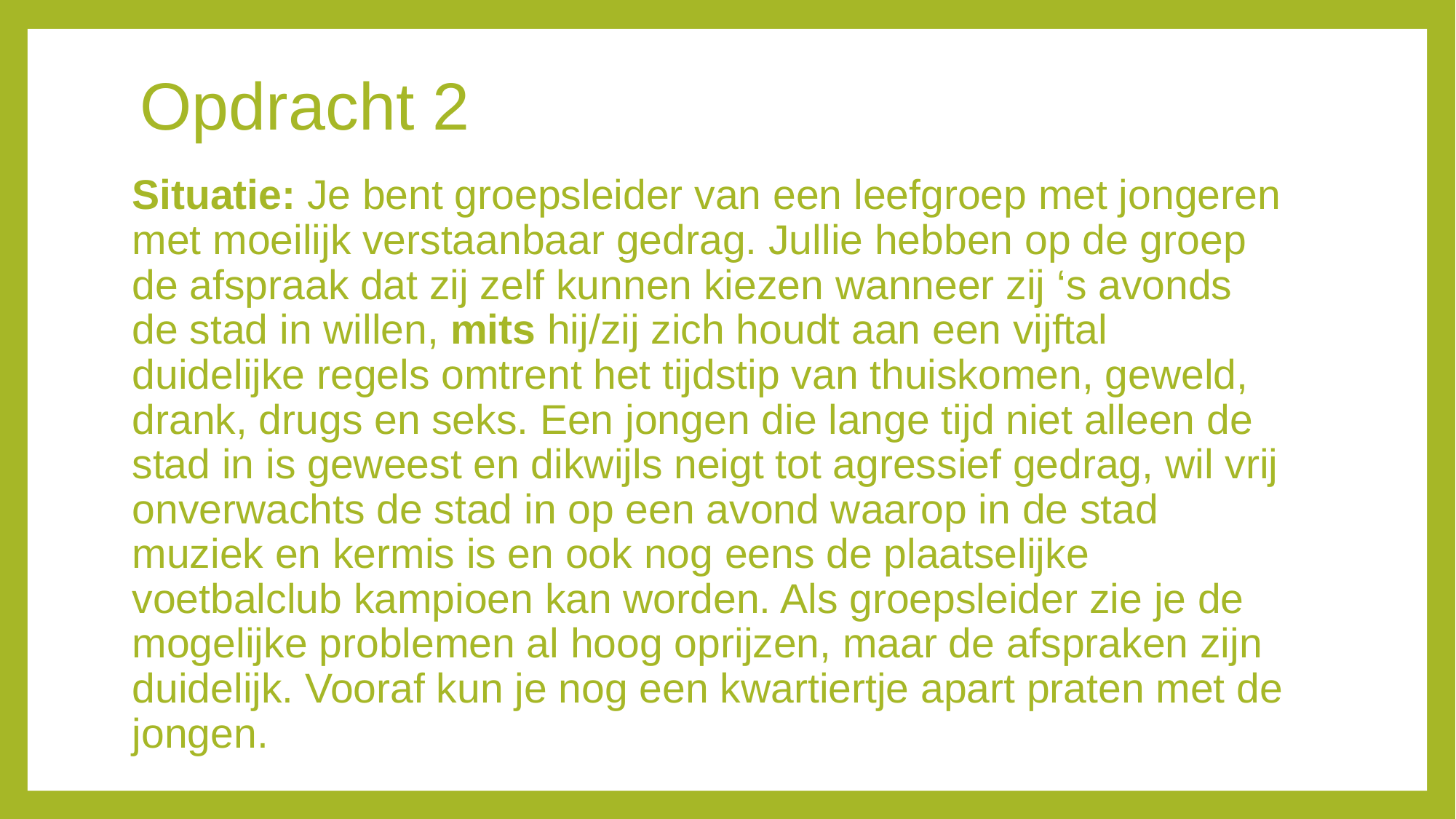

# Opdracht 2
Situatie: Je bent groepsleider van een leefgroep met jongeren met moeilijk verstaanbaar gedrag. Jullie hebben op de groep de afspraak dat zij zelf kunnen kiezen wanneer zij ‘s avonds de stad in willen, mits hij/zij zich houdt aan een vijftal duidelijke regels omtrent het tijdstip van thuiskomen, geweld, drank, drugs en seks. Een jongen die lange tijd niet alleen de stad in is geweest en dikwijls neigt tot agressief gedrag, wil vrij onverwachts de stad in op een avond waarop in de stad muziek en kermis is en ook nog eens de plaatselijke voetbalclub kampioen kan worden. Als groepsleider zie je de mogelijke problemen al hoog oprijzen, maar de afspraken zijn duidelijk. Vooraf kun je nog een kwartiertje apart praten met de jongen.